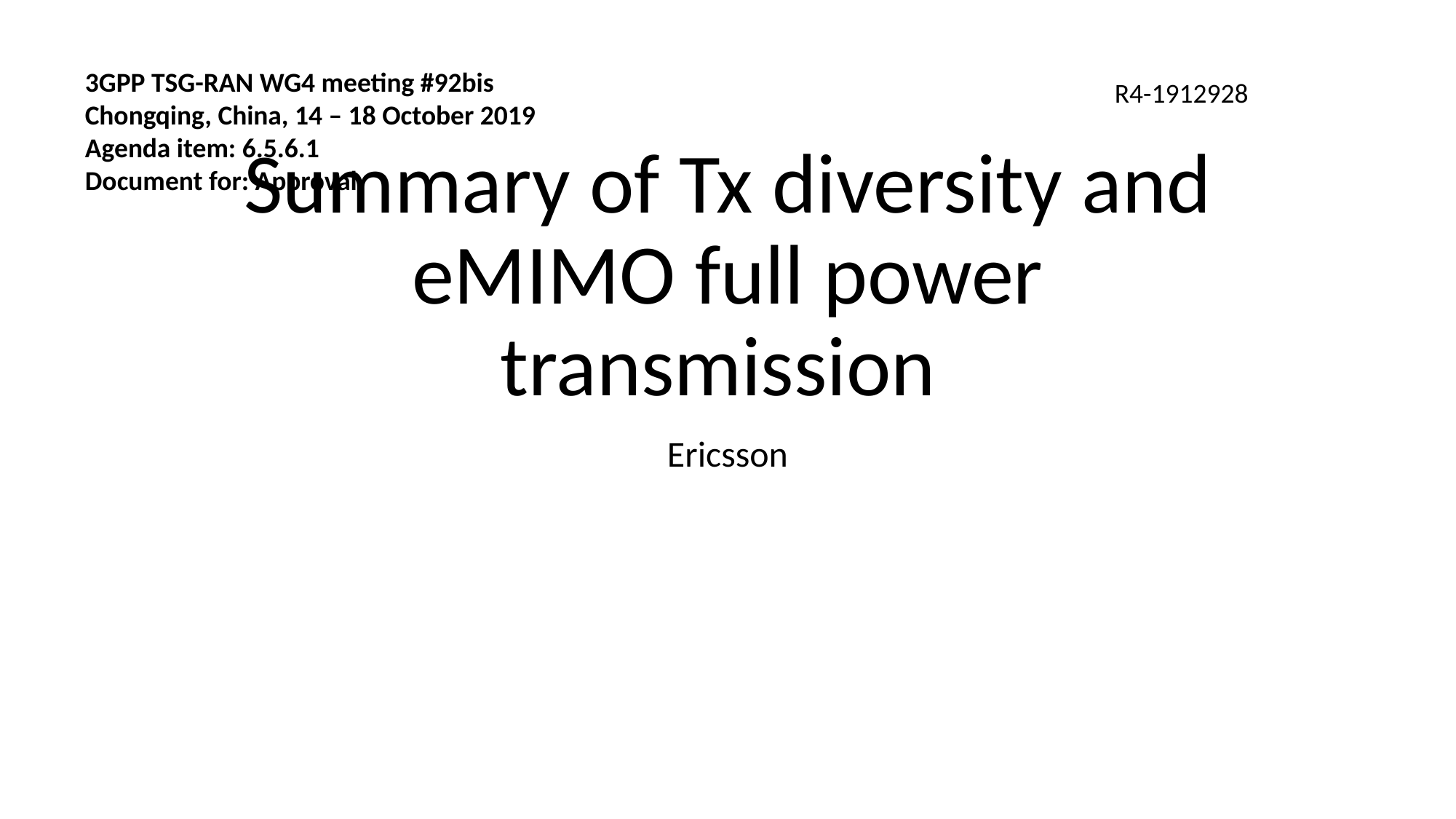

3GPP TSG-RAN WG4 meeting #92bis
Chongqing, China, 14 – 18 October 2019
Agenda item: 6.5.6.1
Document for: Approval

R4-1912928
# Summary of Tx diversity and eMIMO full power transmission
Ericsson